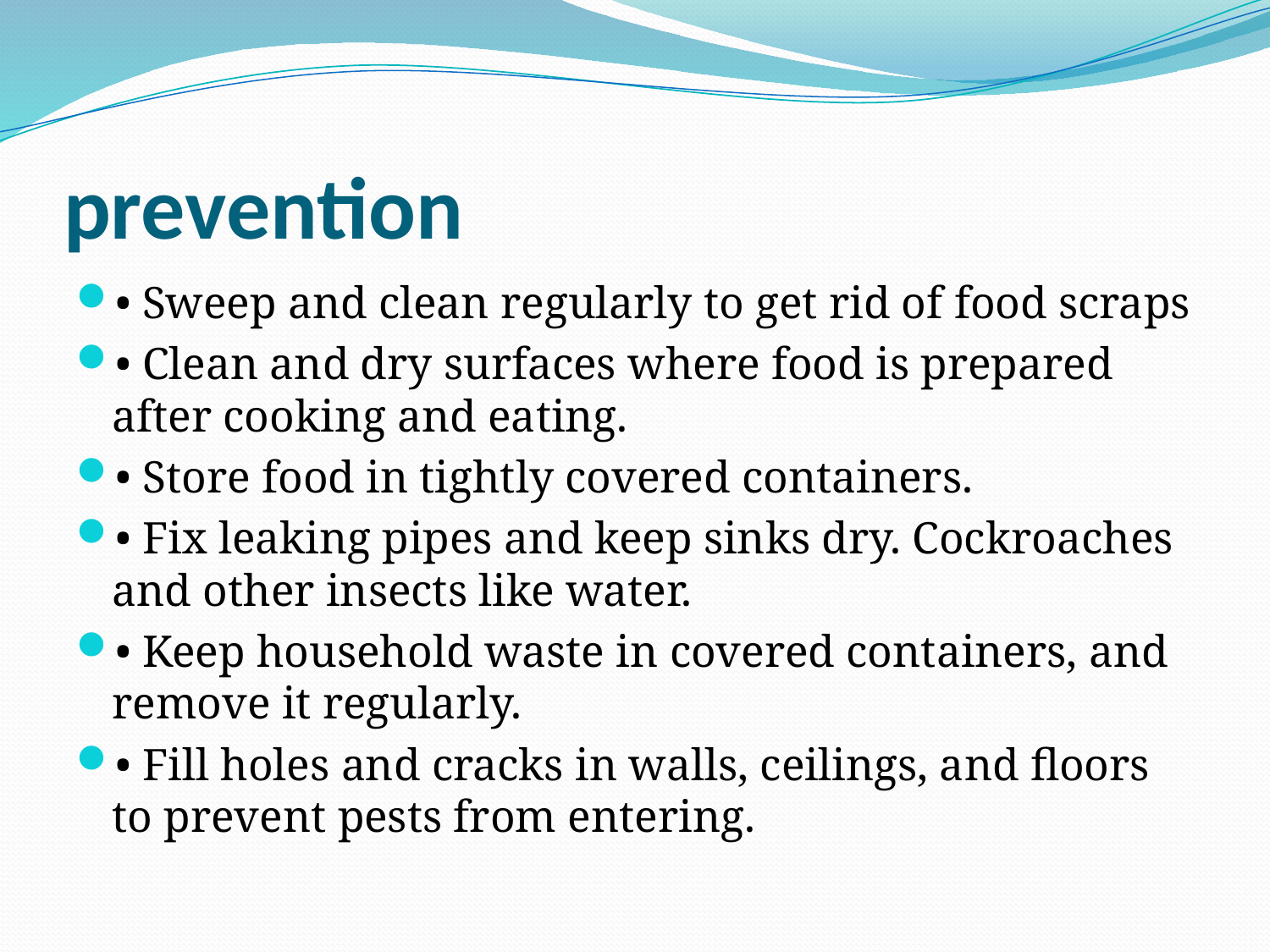

# prevention
• Sweep and clean regularly to get rid of food scraps
• Clean and dry surfaces where food is prepared after cooking and eating.
• Store food in tightly covered containers.
• Fix leaking pipes and keep sinks dry. Cockroaches and other insects like water.
• Keep household waste in covered containers, and remove it regularly.
• Fill holes and cracks in walls, ceilings, and floors to prevent pests from entering.